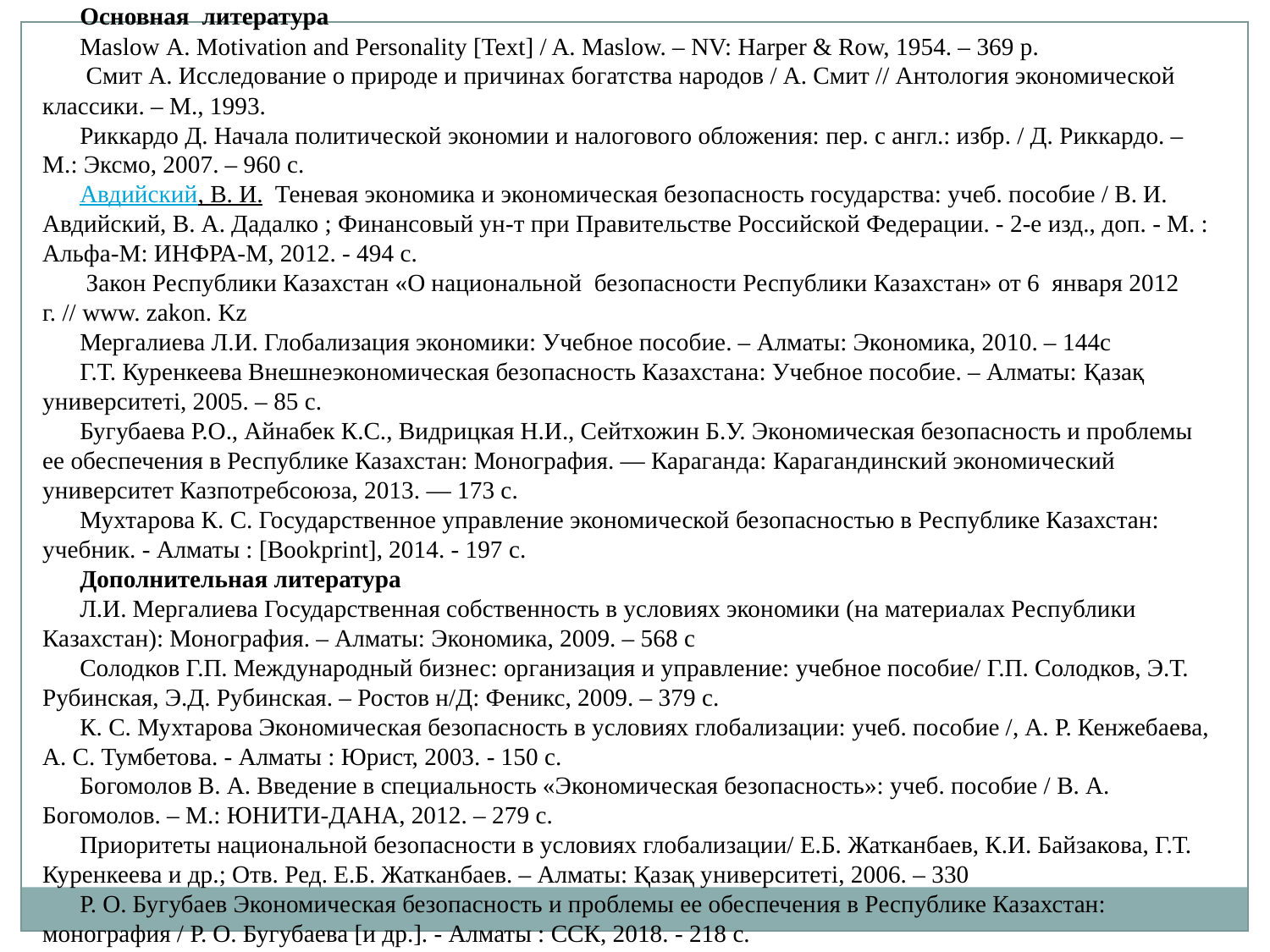

Основная  литература
Maslow А. Motivation and Personality [Text] / A. Maslow. – NV: Harper & Row, 1954. – 369 p.
 Смит А. Исследование о природе и причинах богатства народов / А. Смит // Антология экономической классики. – М., 1993.
Риккардо Д. Начала политической экономии и налогового обложения: пер. с англ.: избр. / Д. Риккардо. – М.: Эксмо, 2007. – 960 с.
Авдийский, В. И.  Теневая экономика и экономическая безопасность государства: учеб. пособие / В. И. Авдийский, В. А. Дадалко ; Финансовый ун-т при Правительстве Российской Федерации. - 2-е изд., доп. - М. : Альфа-М: ИНФРА-М, 2012. - 494 с.
 Закон Республики Казахстан «О национальной  безопасности Республики Казахстан» от 6  января 2012 г. // www. zakon. Kz
Мергалиева Л.И. Глобализация экономики: Учебное пособие. – Алматы: Экономика, 2010. – 144с
Г.Т. Куренкеева Внешнеэкономическая безопасность Казахстана: Учебное пособие. – Алматы: Қазақ университеті, 2005. – 85 с.
Бугубаева Р.О., Айнабек К.С., Видрицкая Н.И., Сейтхожин Б.У. Экономическая безопасность и проблемы ее обеспечения в Республике Казахстан: Монография. — Караганда: Карагандинский экономический университет Казпотребсоюза, 2013. — 173 с.
Мухтарова К. С. Государственное управление экономической безопасностью в Республике Казахстан: учебник. - Алматы : [Bookprint], 2014. - 197 c.
Дополнительная литература
Л.И. Мергалиева Государственная собственность в условиях экономики (на материалах Республики Казахстан): Монография. – Алматы: Экономика, 2009. – 568 с
Солодков Г.П. Международный бизнес: организация и управление: учебное пособие/ Г.П. Солодков, Э.Т. Рубинская, Э.Д. Рубинская. – Ростов н/Д: Феникс, 2009. – 379 с.
К. С. Мухтарова Экономическая безопасность в условиях глобализации: учеб. пособие /, А. Р. Кенжебаева, А. С. Тумбетова. - Алматы : Юрист, 2003. - 150 с.
Богомолов В. А. Введение в специальность «Экономическая безопасность»: учеб. пособие / В. А. Богомолов. – М.: ЮНИТИ-ДАНА, 2012. – 279 с.
Приоритеты национальной безопасности в условиях глобализации/ Е.Б. Жатканбаев, К.И. Байзакова, Г.Т. Куренкеева и др.; Отв. Ред. Е.Б. Жатканбаев. – Алматы: Қазақ университеті, 2006. – 330
Р. О. Бугубаев Экономическая безопасность и проблемы ее обеспечения в Республике Казахстан: монография / Р. О. Бугубаева [и др.]. - Алматы : ССК, 2018. - 218 с.